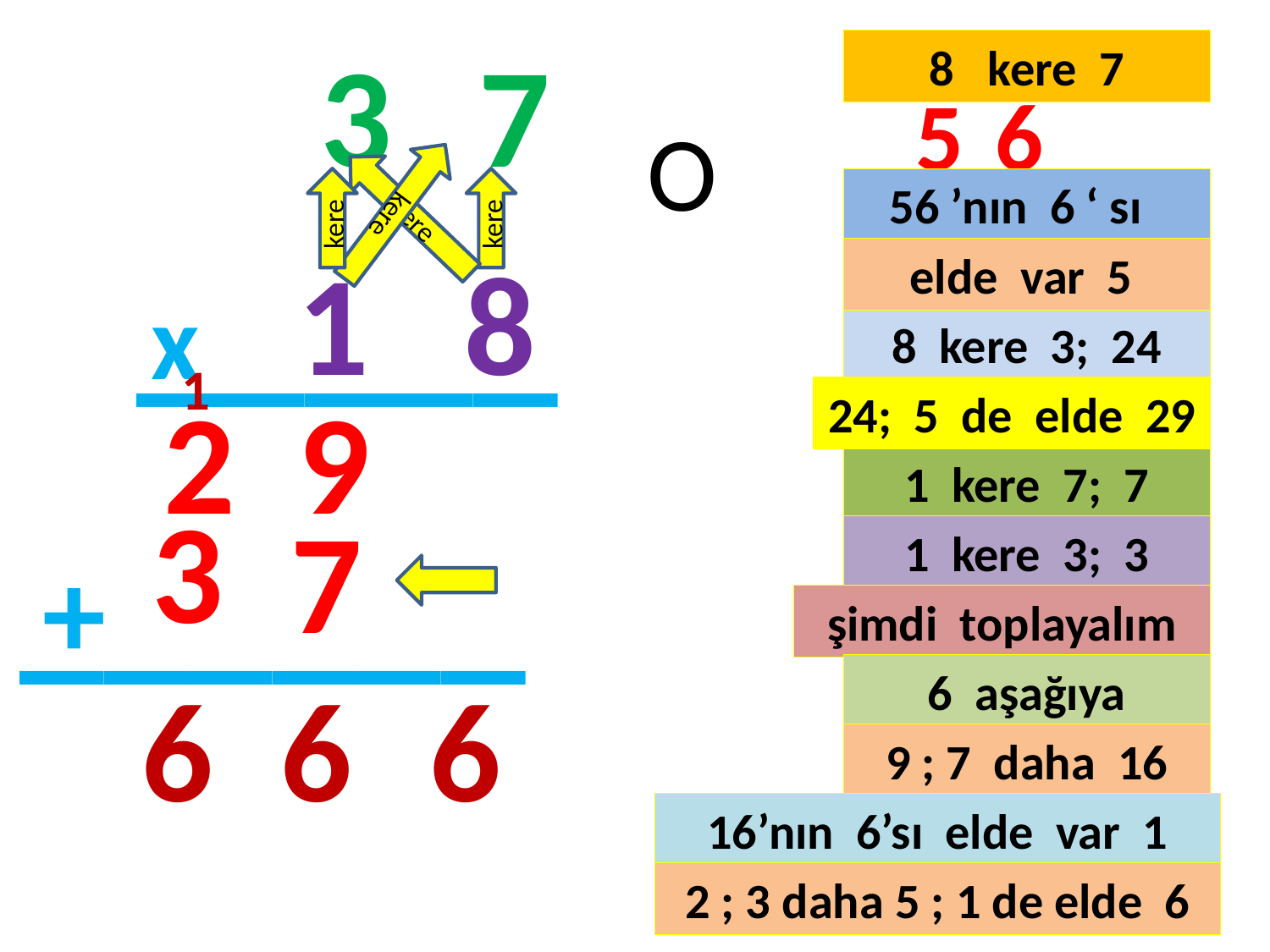

3
7
8   kere  7

5
6
O
kere
kere
kere
kere
56 ’nın  6 ‘ sı
_____
1   8
elde  var  5
x
#

8  kere  3;  24
1
2  9
24;  5  de  elde  29

1  kere  7;  7
3
______
7
1  kere  3;  3
+

şimdi  toplayalım
6
6
6
6  aşağıya
9 ; 7  daha  16
16’nın  6’sı  elde  var  1
2 ; 3 daha 5 ; 1 de elde  6